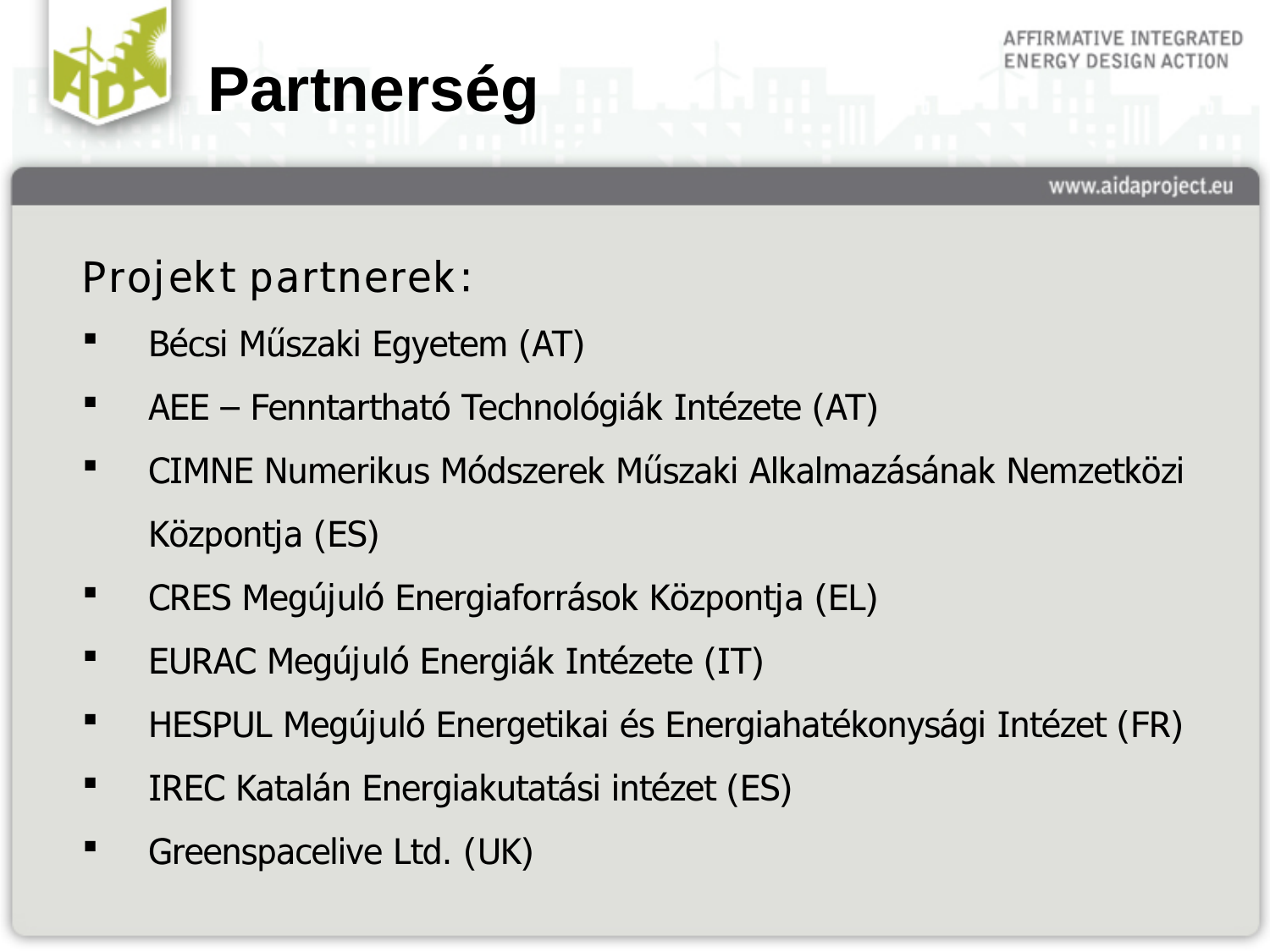

# Partnerség
Projekt partnerek:
 	Bécsi Műszaki Egyetem (AT)
 	AEE – Fenntartható Technológiák Intézete (AT)
 	CIMNE Numerikus Módszerek Műszaki Alkalmazásának Nemzetközi 	Központja (ES)
 	CRES Megújuló Energiaforrások Központja (EL)
 	EURAC Megújuló Energiák Intézete (IT)
 	HESPUL Megújuló Energetikai és Energiahatékonysági Intézet (FR)
 	IREC Katalán Energiakutatási intézet (ES)
 	Greenspacelive Ltd. (UK)